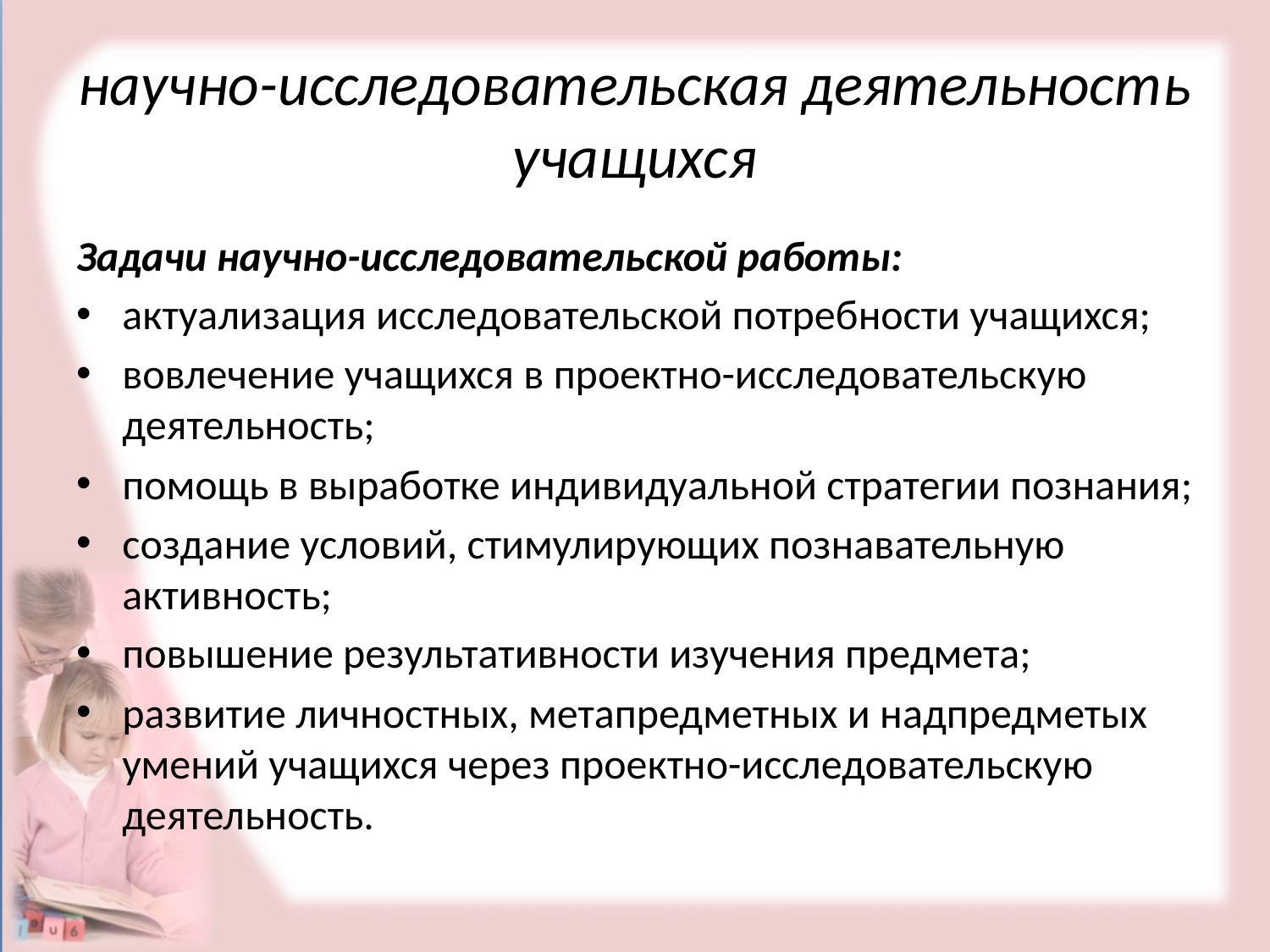

# научно-исследовательская деятельность учащихся
Задачи научно-исследовательской работы:
актуализация исследовательской потребности учащихся;
вовлечение учащихся в проектно-исследовательскую деятельность;
помощь в выработке индивидуальной стратегии познания;
создание условий, стимулирующих познавательную активность;
повышение результативности изучения предмета;
развитие личностных, метапредметных и надпредметых умений учащихся через проектно-исследовательскую деятельность.